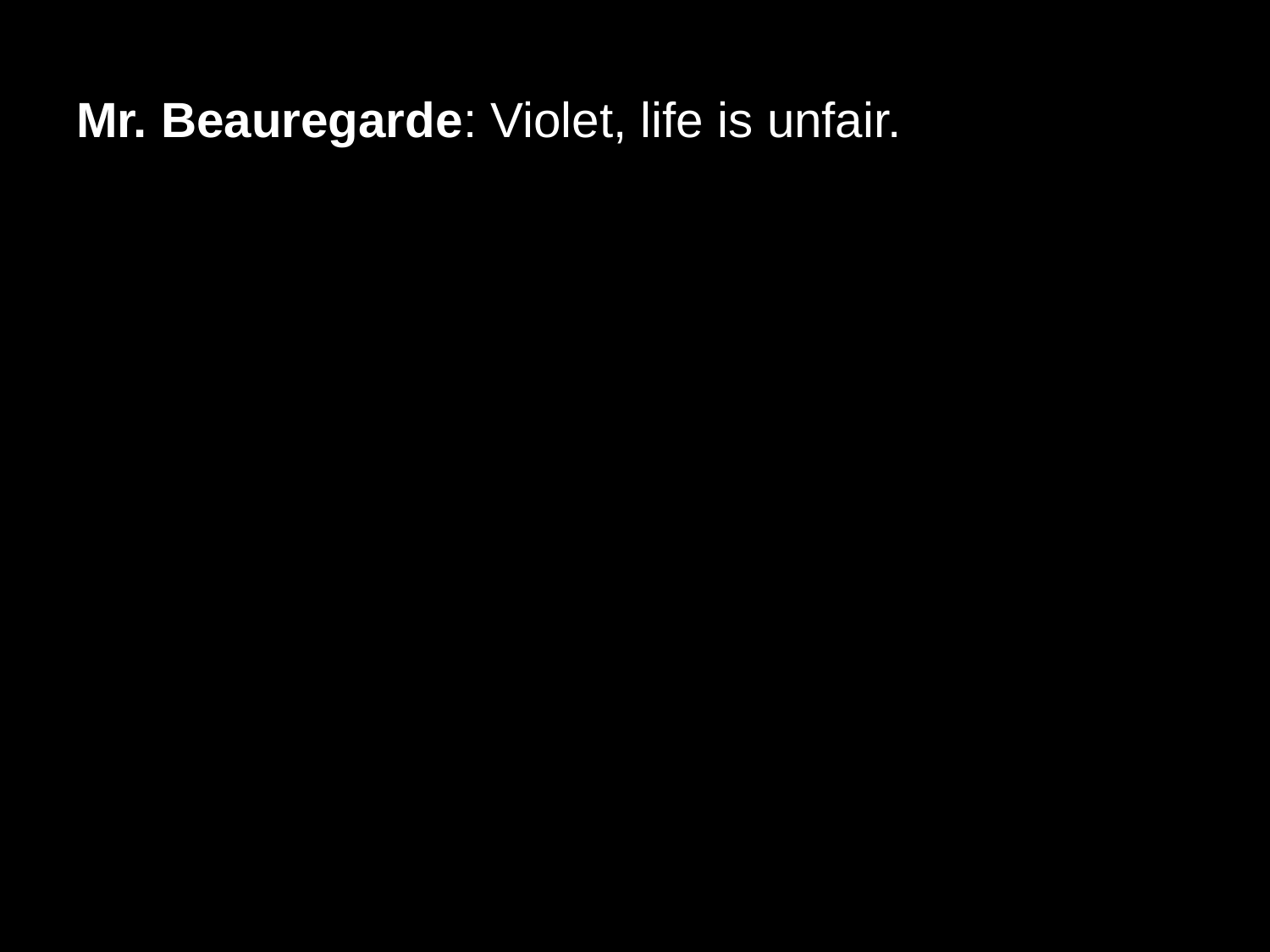

# Mr. Beauregarde: Violet, life is unfair.